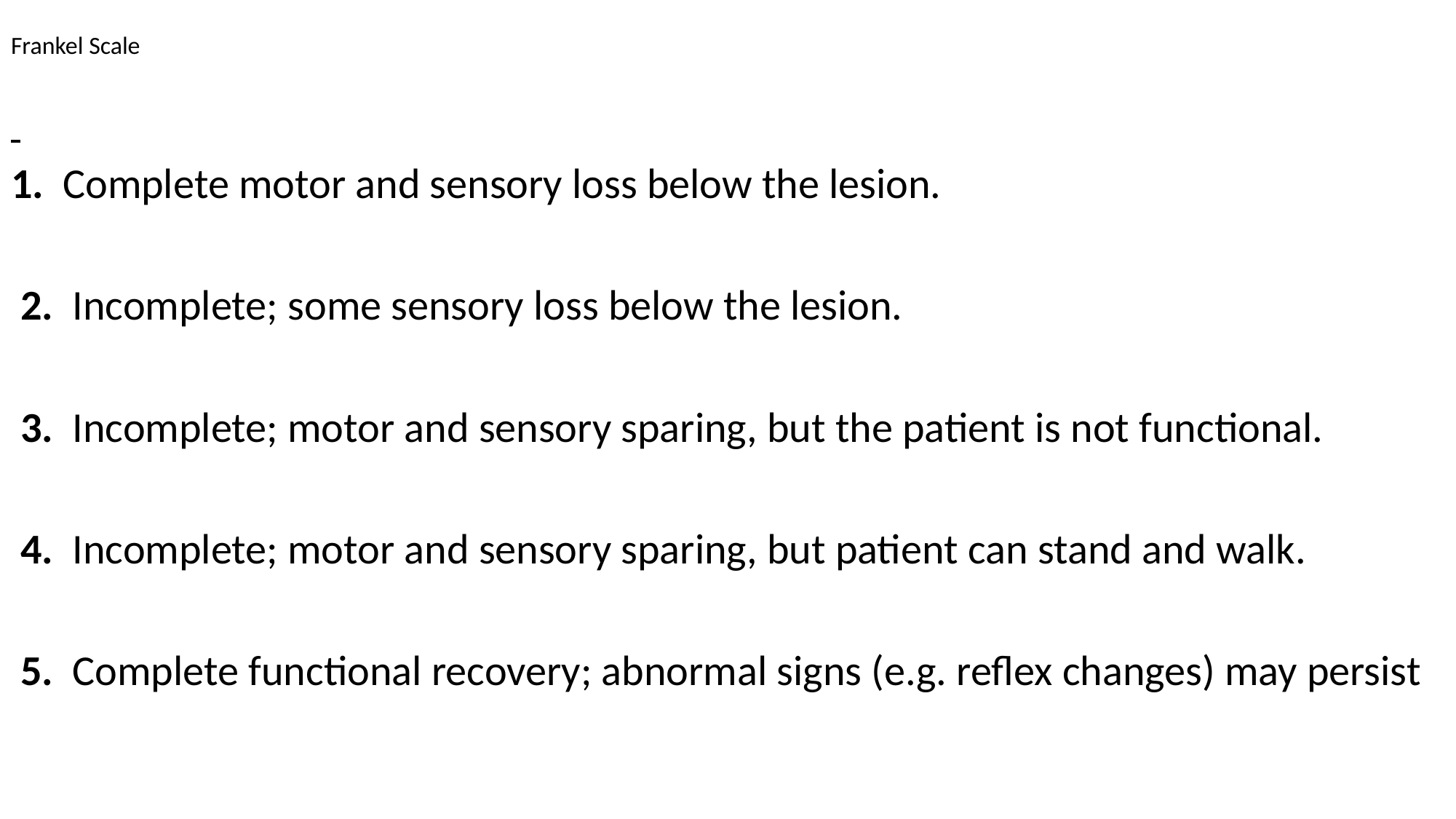

# Frankel Scale

1.  Complete motor and sensory loss below the lesion.

 2.  Incomplete; some sensory loss below the lesion.

 3.  Incomplete; motor and sensory sparing, but the patient is not functional.

 4.  Incomplete; motor and sensory sparing, but patient can stand and walk.

 5.  Complete functional recovery; abnormal signs (e.g. reflex changes) may persist